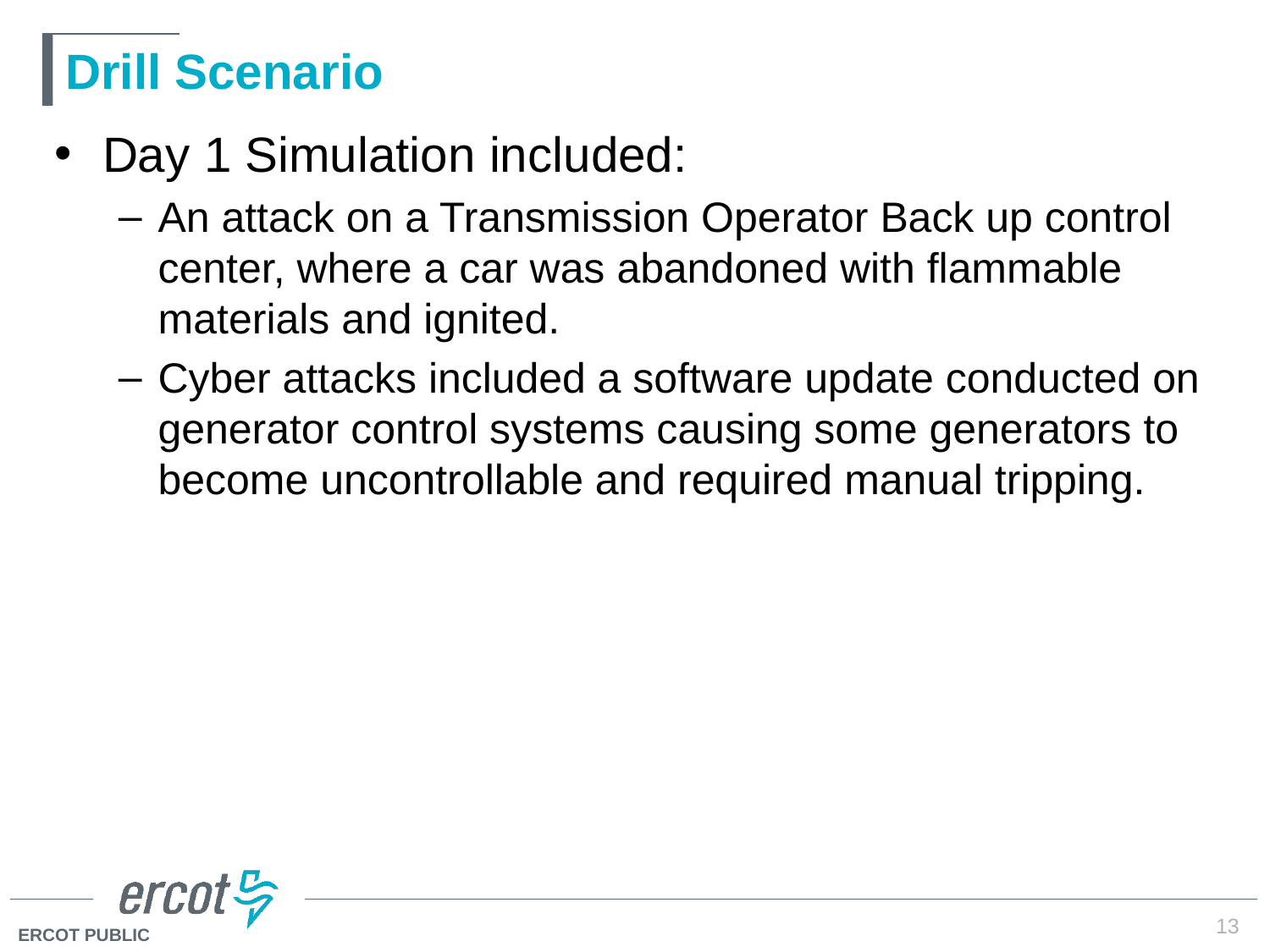

# Drill Scenario
Day 1 Simulation included:
An attack on a Transmission Operator Back up control center, where a car was abandoned with flammable materials and ignited.
Cyber attacks included a software update conducted on generator control systems causing some generators to become uncontrollable and required manual tripping.
13